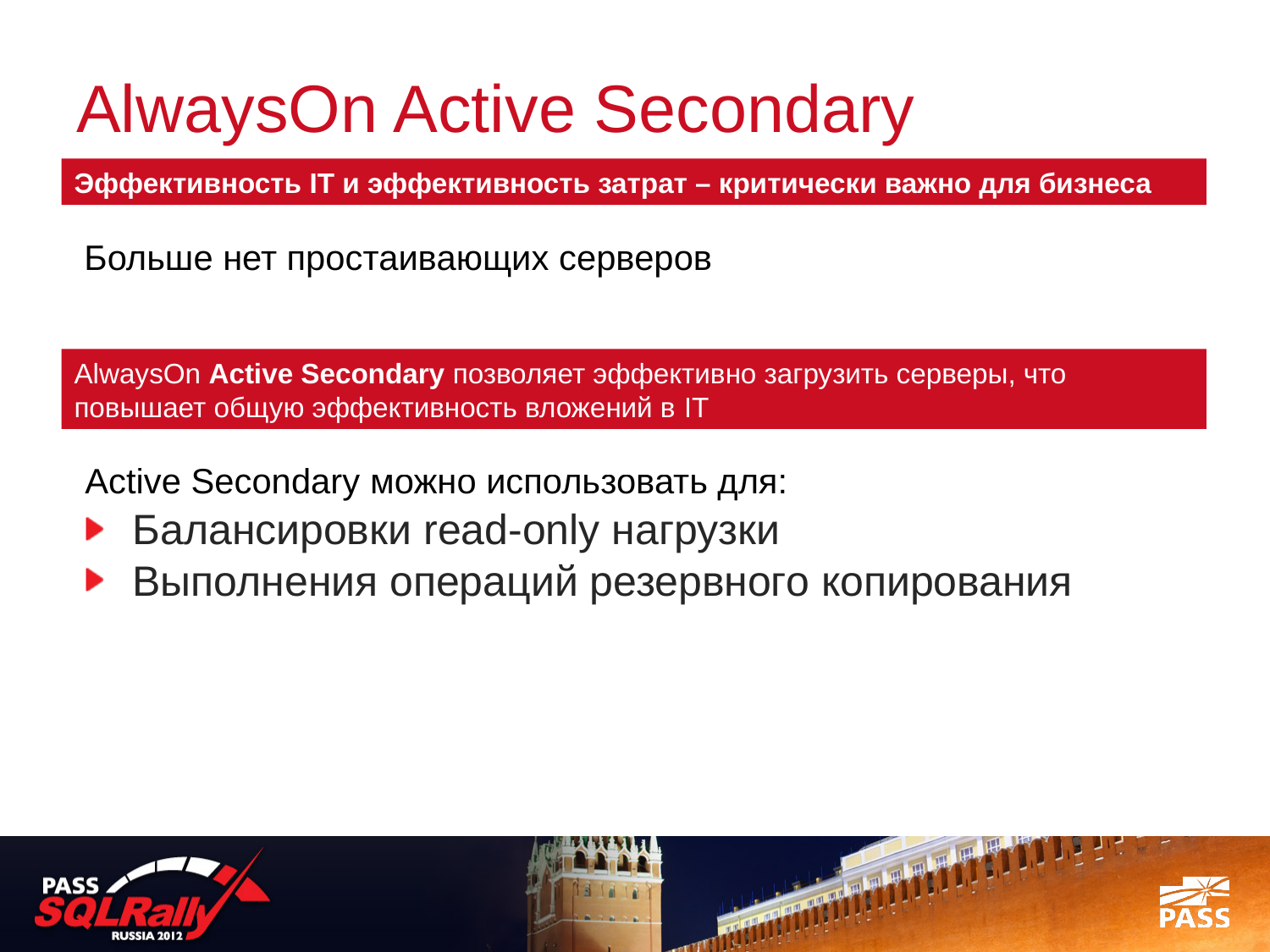

# AlwaysOn Active Secondary
Эффективность IT и эффективность затрат – критически важно для бизнеса
Больше нет простаивающих серверов
AlwaysOn Active Secondary позволяет эффективно загрузить серверы, что повышает общую эффективность вложений в IT
Active Secondary можно использовать для:
Балансировки read-only нагрузки
Выполнения операций резервного копирования